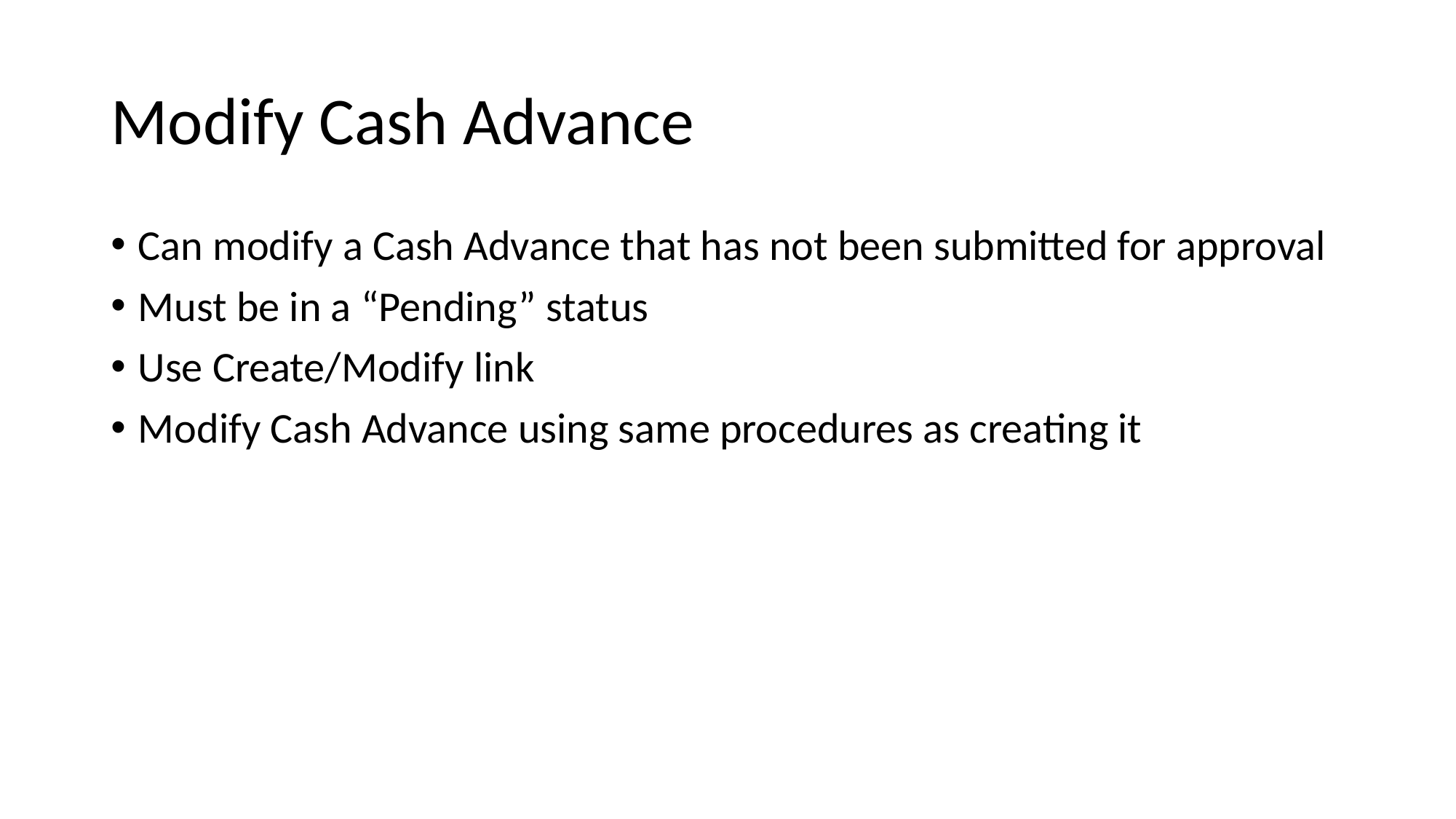

# Modify Cash Advance
Can modify a Cash Advance that has not been submitted for approval
Must be in a “Pending” status
Use Create/Modify link
Modify Cash Advance using same procedures as creating it